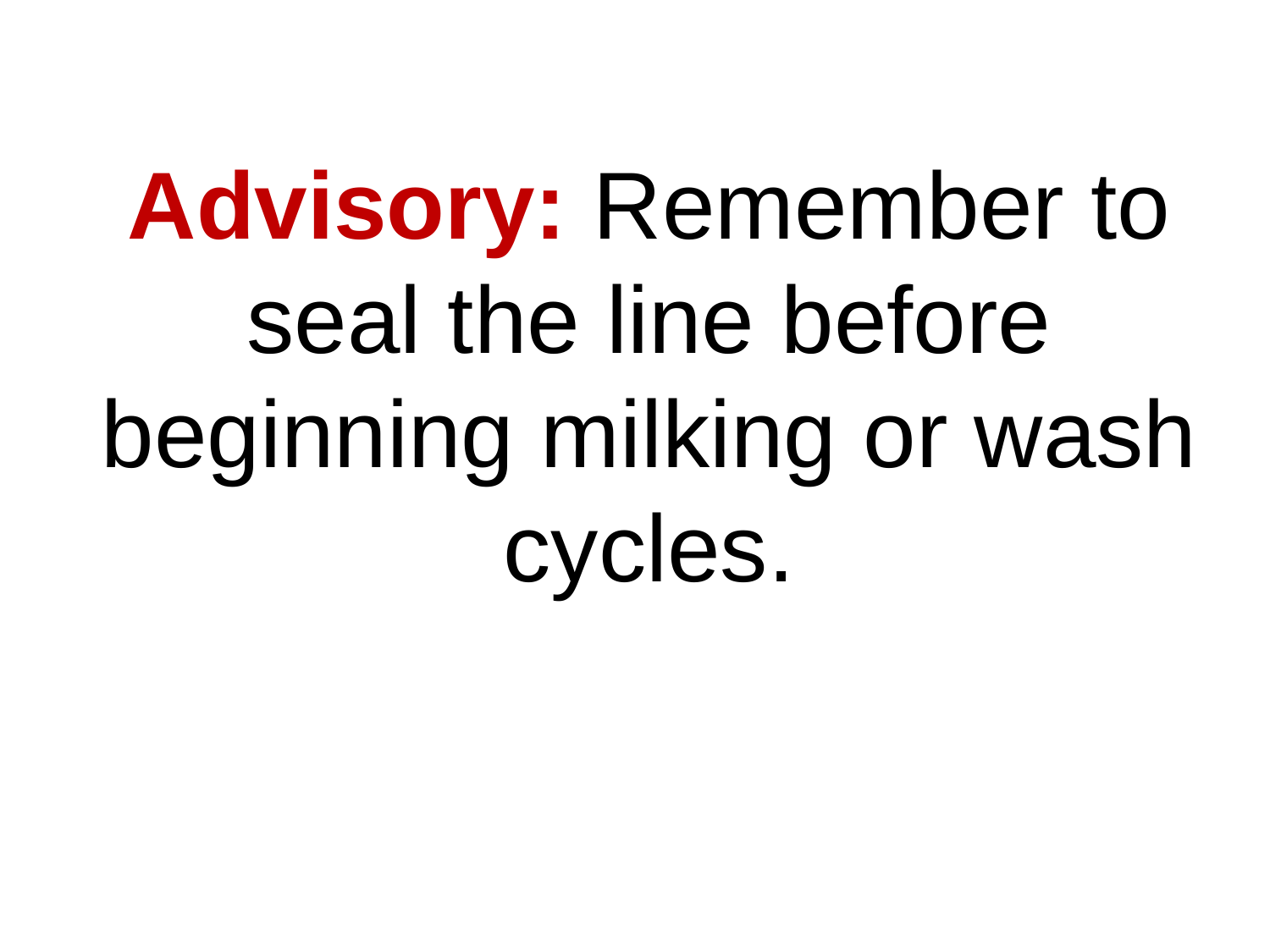

Advisory: Remember to seal the line before beginning milking or wash cycles.